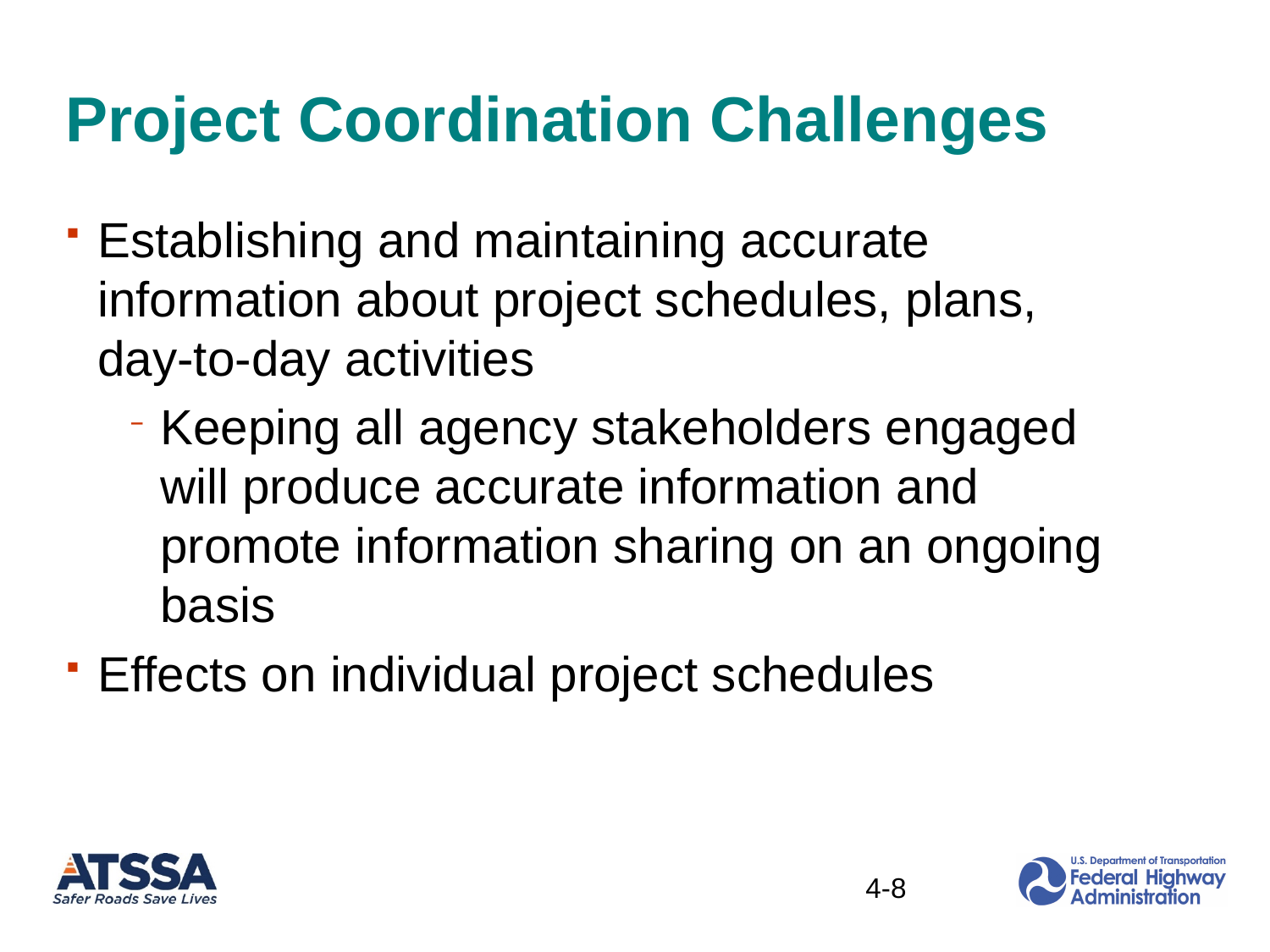

# Project Coordination Challenges
Establishing and maintaining accurate information about project schedules, plans, day-to-day activities
Keeping all agency stakeholders engaged will produce accurate information and promote information sharing on an ongoing basis
Effects on individual project schedules